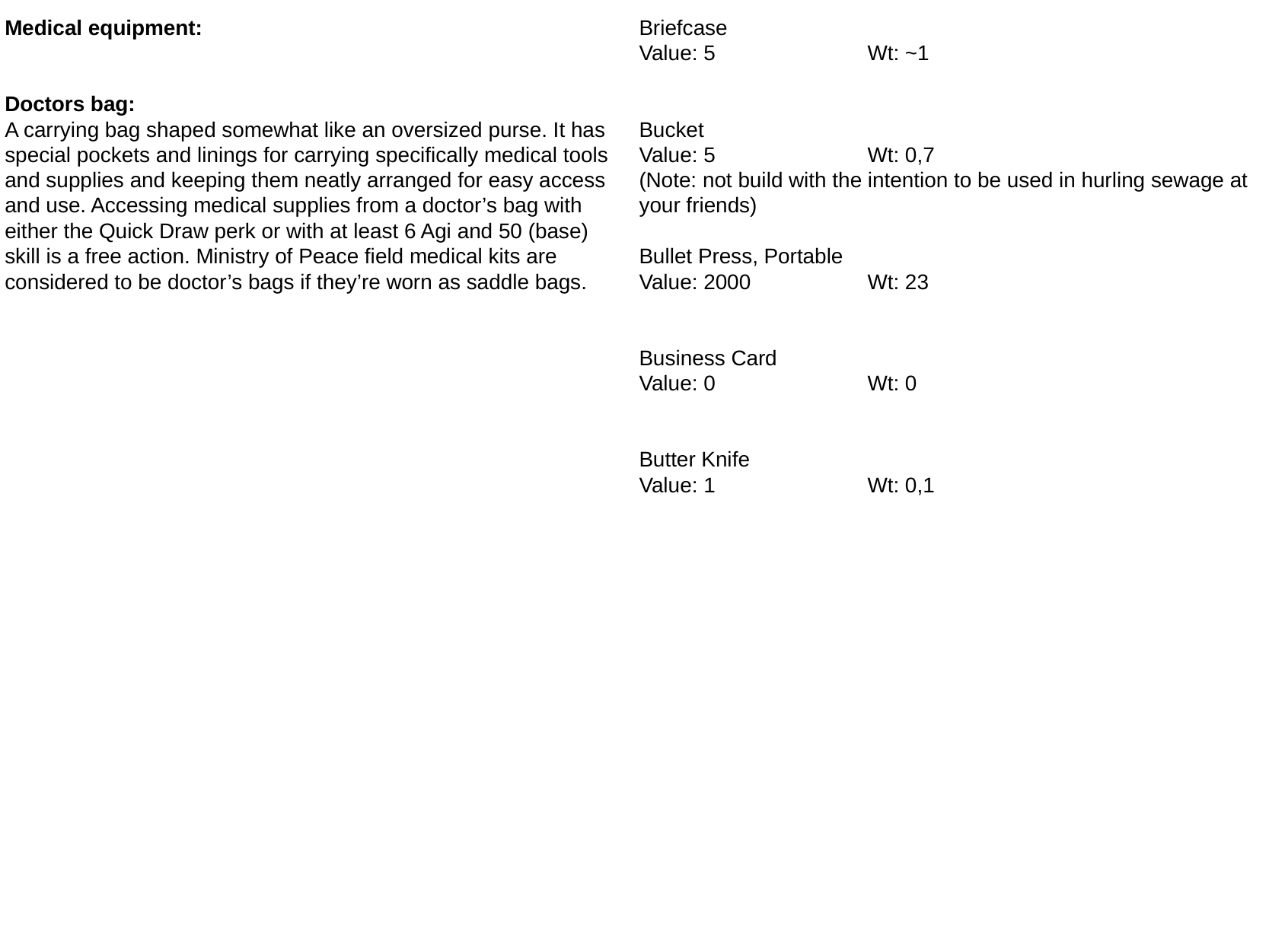

Briefcase
Value: 5		Wt: ~1

Bucket
Value: 5		Wt: 0,7
(Note: not build with the intention to be used in hurling sewage at your friends)

Bullet Press, Portable
Value: 2000		Wt: 23

Business Card
Value: 0		Wt: 0

Butter Knife
Value: 1		Wt: 0,1
Medical equipment:

Doctors bag:
A carrying bag shaped somewhat like an oversized purse. It has special pockets and linings for carrying specifically medical tools and supplies and keeping them neatly arranged for easy access and use. Accessing medical supplies from a doctor’s bag with either the Quick Draw perk or with at least 6 Agi and 50 (base) skill is a free action. Ministry of Peace field medical kits are considered to be doctor’s bags if they’re worn as saddle bags.